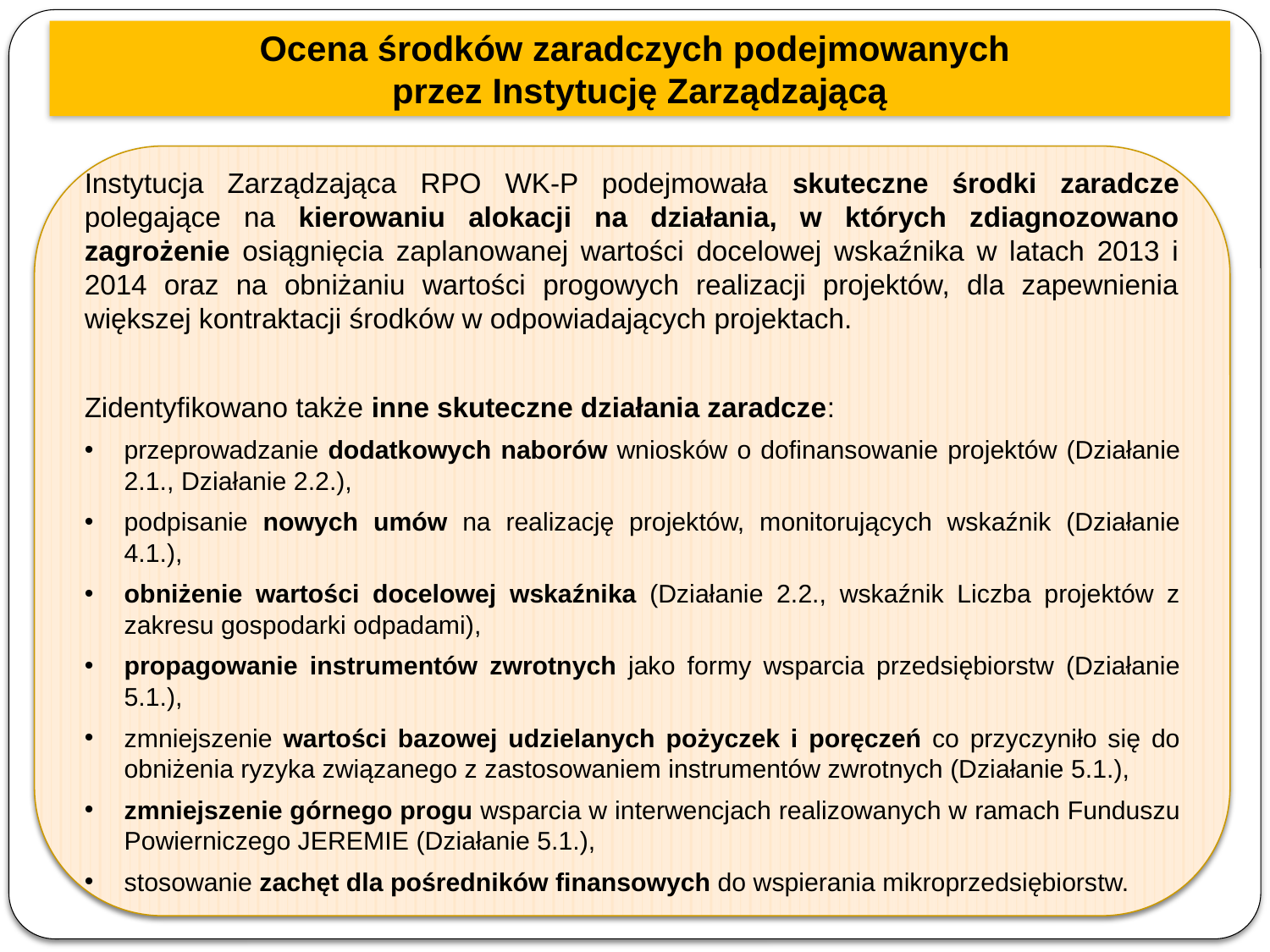

Ocena środków zaradczych podejmowanych
przez Instytucję Zarządzającą
Instytucja Zarządzająca RPO WK-P podejmowała skuteczne środki zaradcze polegające na kierowaniu alokacji na działania, w których zdiagnozowano zagrożenie osiągnięcia zaplanowanej wartości docelowej wskaźnika w latach 2013 i 2014 oraz na obniżaniu wartości progowych realizacji projektów, dla zapewnienia większej kontraktacji środków w odpowiadających projektach.

Zidentyfikowano także inne skuteczne działania zaradcze:
przeprowadzanie dodatkowych naborów wniosków o dofinansowanie projektów (Działanie 2.1., Działanie 2.2.),
podpisanie nowych umów na realizację projektów, monitorujących wskaźnik (Działanie 4.1.),
obniżenie wartości docelowej wskaźnika (Działanie 2.2., wskaźnik Liczba projektów z zakresu gospodarki odpadami),
propagowanie instrumentów zwrotnych jako formy wsparcia przedsiębiorstw (Działanie 5.1.),
zmniejszenie wartości bazowej udzielanych pożyczek i poręczeń co przyczyniło się do obniżenia ryzyka związanego z zastosowaniem instrumentów zwrotnych (Działanie 5.1.),
zmniejszenie górnego progu wsparcia w interwencjach realizowanych w ramach Funduszu Powierniczego JEREMIE (Działanie 5.1.),
stosowanie zachęt dla pośredników finansowych do wspierania mikroprzedsiębiorstw.